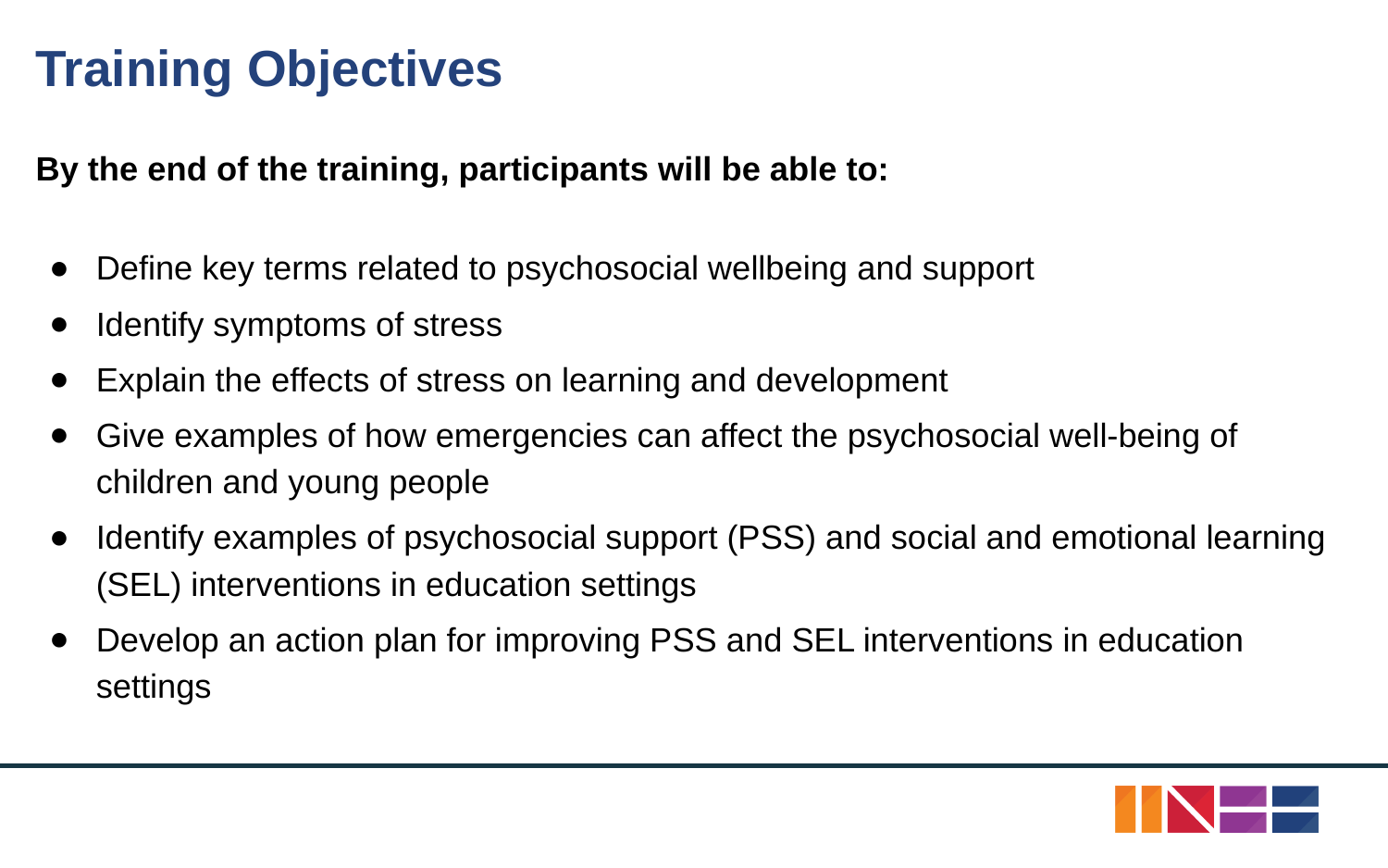

# Training Objectives
By the end of the training, participants will be able to:

Define key terms related to psychosocial wellbeing and support
Identify symptoms of stress
Explain the effects of stress on learning and development
Give examples of how emergencies can affect the psychosocial well-being of children and young people
Identify examples of psychosocial support (PSS) and social and emotional learning (SEL) interventions in education settings
Develop an action plan for improving PSS and SEL interventions in education settings